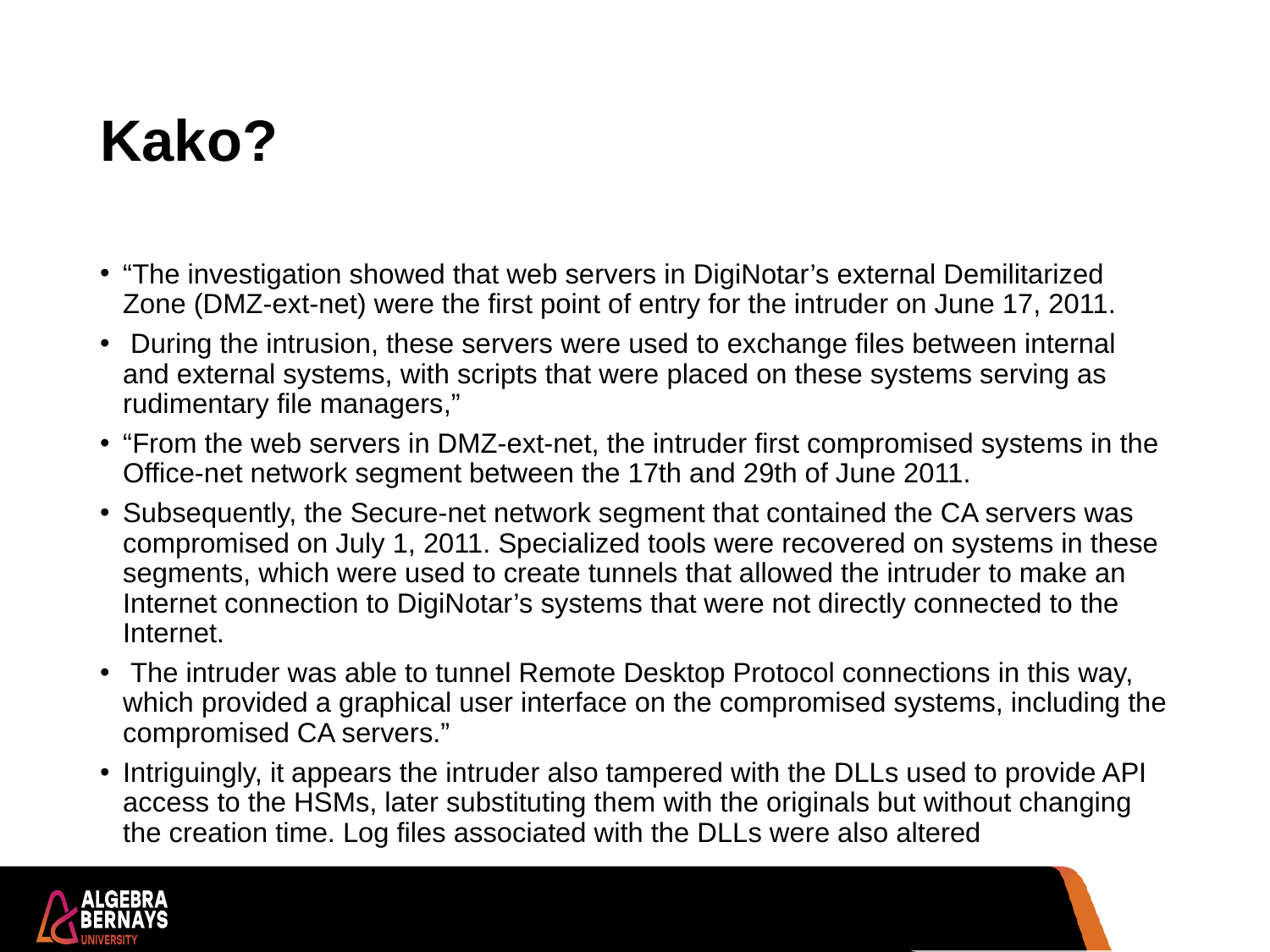

# Kako?
“The investigation showed that web servers in DigiNotar’s external Demilitarized Zone (DMZ-ext-net) were the first point of entry for the intruder on June 17, 2011.
 During the intrusion, these servers were used to exchange files between internal and external systems, with scripts that were placed on these systems serving as rudimentary file managers,”
“From the web servers in DMZ-ext-net, the intruder first compromised systems in the Office-net network segment between the 17th and 29th of June 2011.
Subsequently, the Secure-net network segment that contained the CA servers was compromised on July 1, 2011. Specialized tools were recovered on systems in these segments, which were used to create tunnels that allowed the intruder to make an Internet connection to DigiNotar’s systems that were not directly connected to the Internet.
 The intruder was able to tunnel Remote Desktop Protocol connections in this way, which provided a graphical user interface on the compromised systems, including the compromised CA servers.”
Intriguingly, it appears the intruder also tampered with the DLLs used to provide API access to the HSMs, later substituting them with the originals but without changing the creation time. Log files associated with the DLLs were also altered